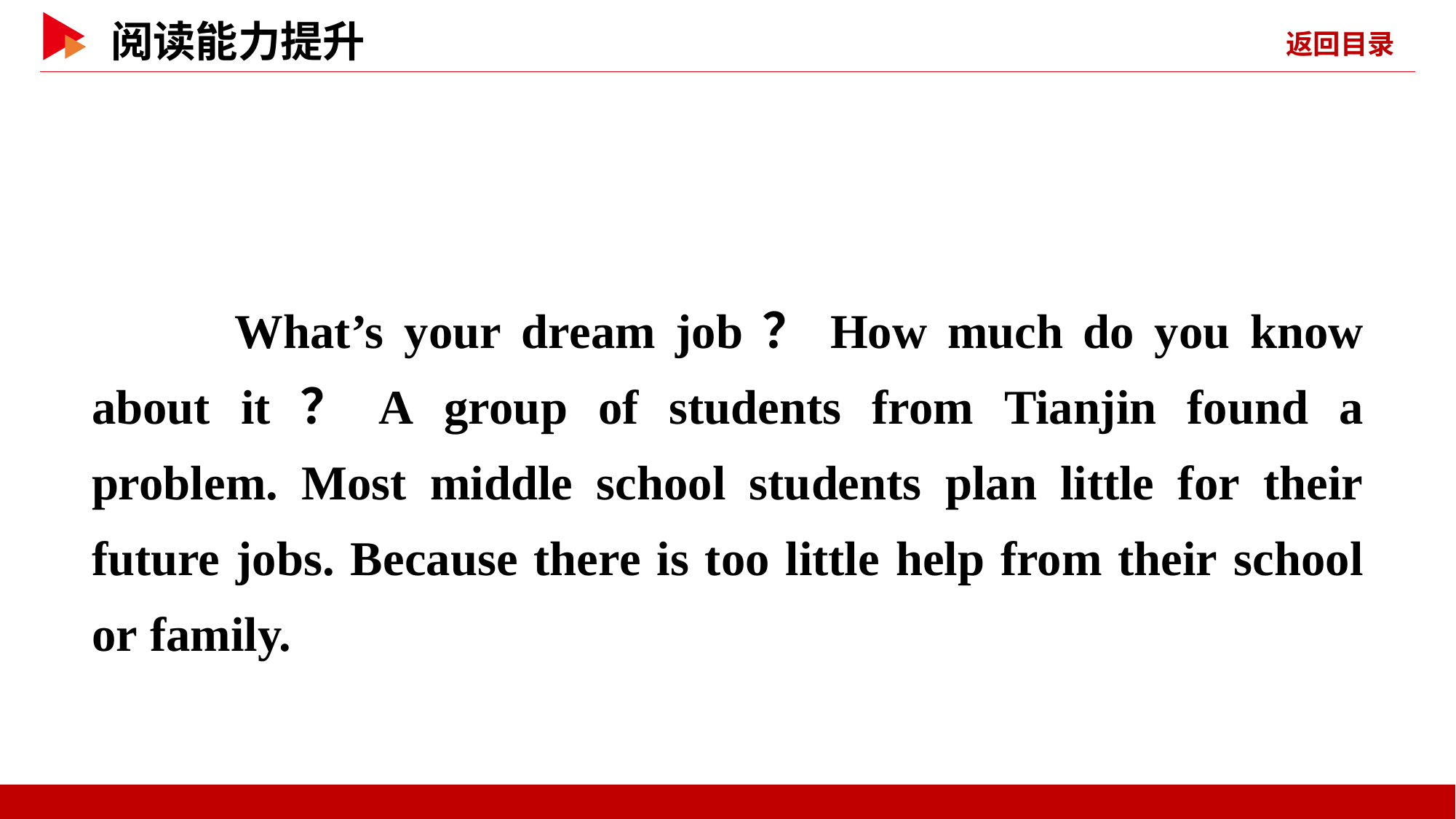

What’s your dream job？How much do you know about it？A group of students from Tianjin found a problem. Most middle school students plan little for their future jobs. Because there is too little help from their school or family.